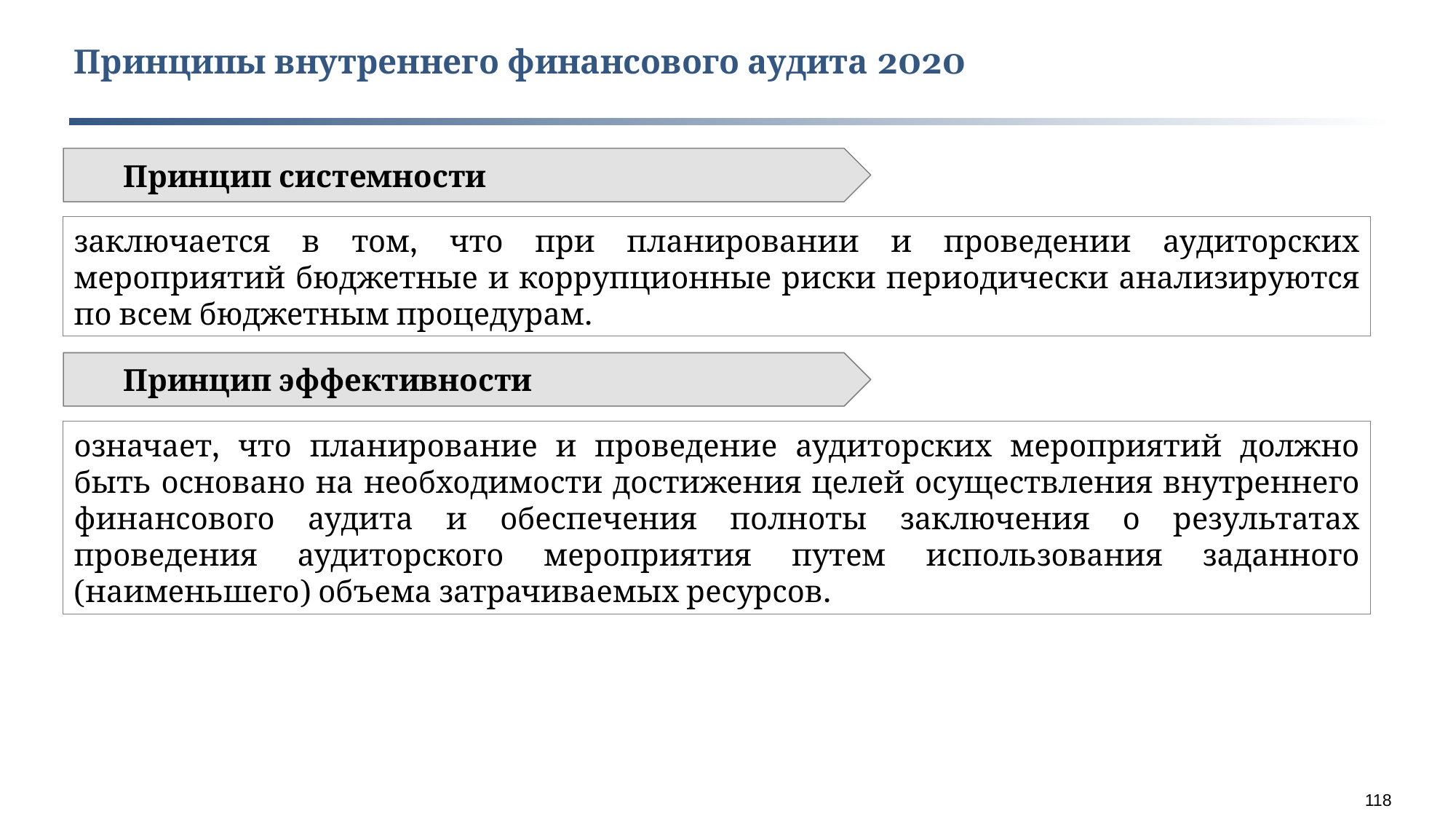

Принципы внутреннего финансового аудита 2020
Принцип системности
заключается в том, что при планировании и проведении аудиторских мероприятий бюджетные и коррупционные риски периодически анализируются по всем бюджетным процедурам.
Принцип эффективности
означает, что планирование и проведение аудиторских мероприятий должно быть основано на необходимости достижения целей осуществления внутреннего финансового аудита и обеспечения полноты заключения о результатах проведения аудиторского мероприятия путем использования заданного (наименьшего) объема затрачиваемых ресурсов.